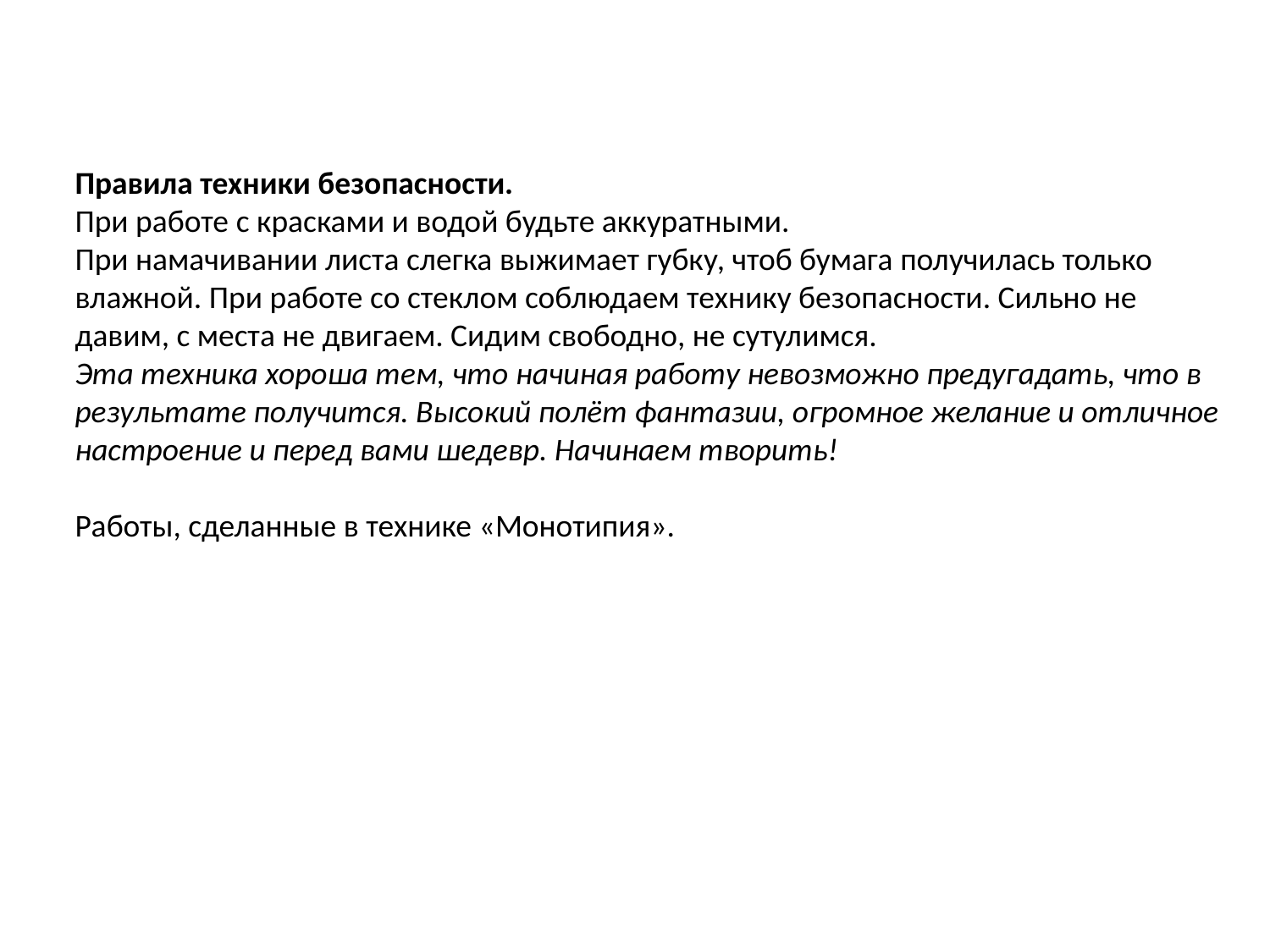

Правила техники безопасности.
При работе с красками и водой будьте аккуратными.
При намачивании листа слегка выжимает губку, чтоб бумага получилась только влажной. При работе со стеклом соблюдаем технику безопасности. Сильно не давим, с места не двигаем. Сидим свободно, не сутулимся.
Эта техника хороша тем, что начиная работу невозможно предугадать, что в результате получится. Высокий полёт фантазии, огромное желание и отличное настроение и перед вами шедевр. Начинаем творить!
Работы, сделанные в технике «Монотипия».